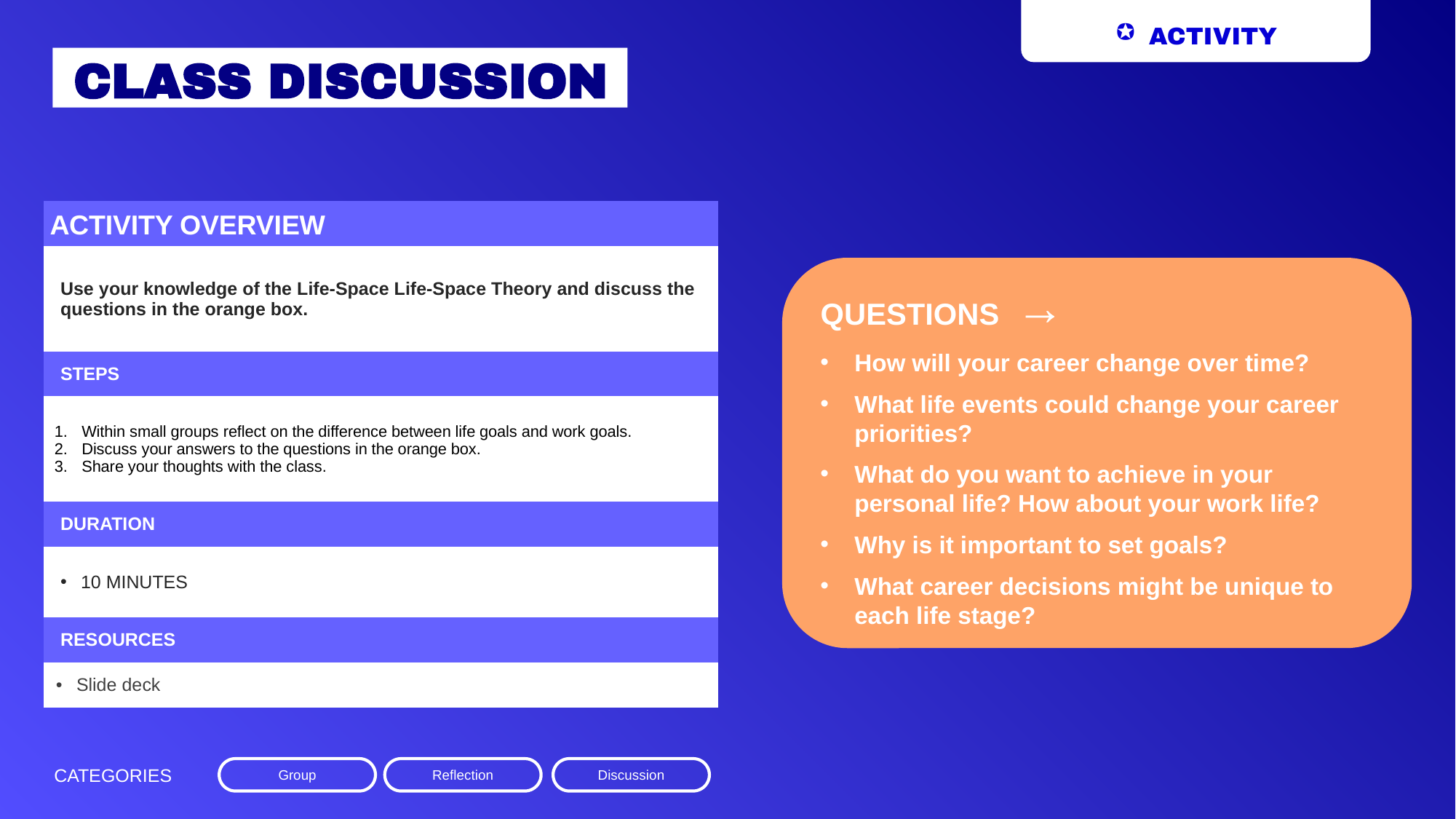

LESSON SUMMARY
ACTIVITY

CLASS DISCUSSION
| ACTIVITY OVERVIEW |
| --- |
| Use your knowledge of the Life-Space Life-Space Theory and discuss the questions in the orange box. |
| STEPS |
| Within small groups reflect on the difference between life goals and work goals. Discuss your answers to the questions in the orange box. Share your thoughts with the class. |
| DURATION |
| 10 MINUTES |
| RESOURCES |
| Slide deck |
QUESTIONS  →
How will your career change over time?
What life events could change your career priorities?
What do you want to achieve in your personal life? How about your work life?
Why is it important to set goals?
What career decisions might be unique to each life stage?
CATEGORIES
Group
Reflection
Discussion